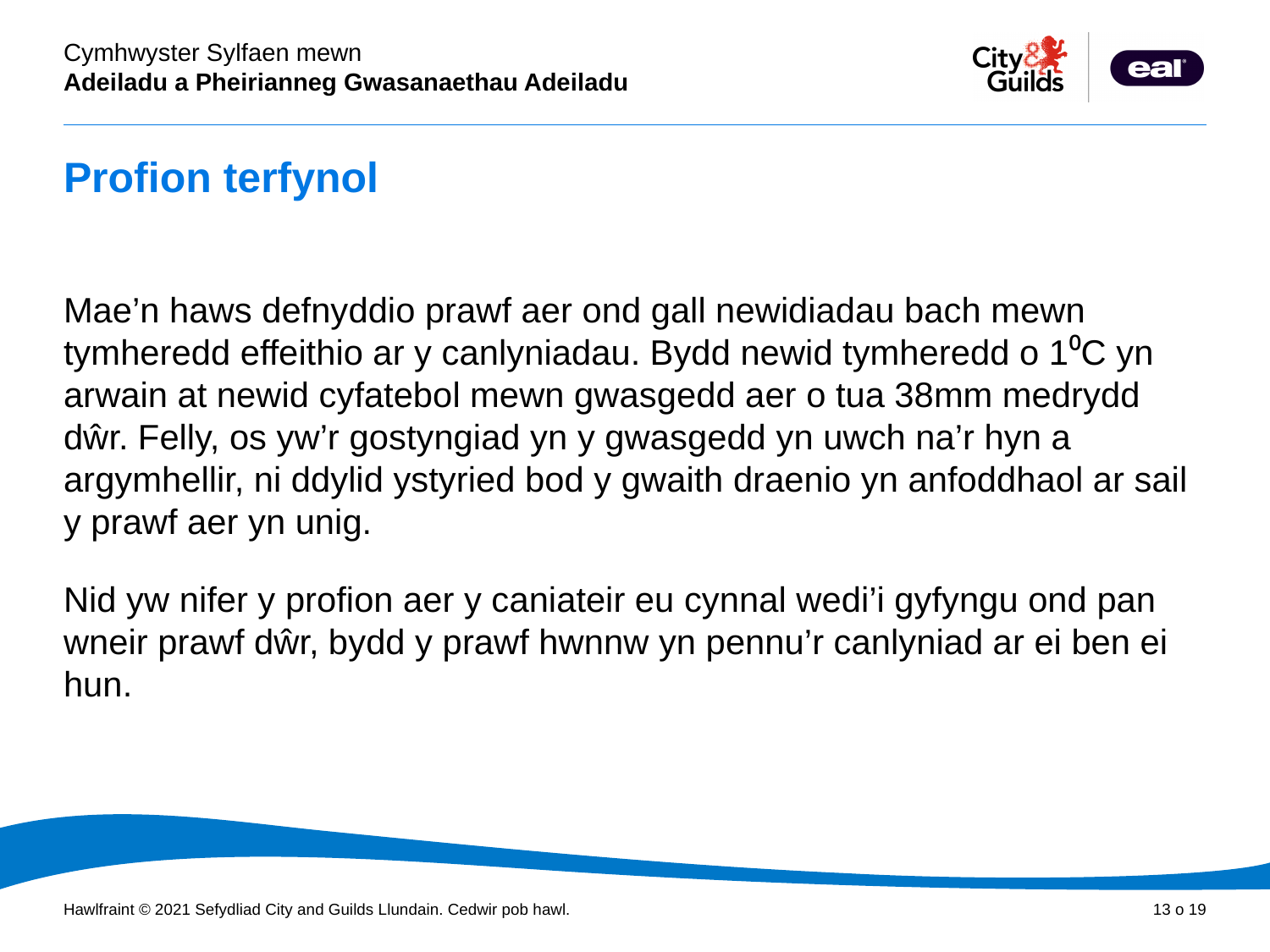

# Profion terfynol

Mae’n haws defnyddio prawf aer ond gall newidiadau bach mewn tymheredd effeithio ar y canlyniadau. Bydd newid tymheredd o 1⁰C yn arwain at newid cyfatebol mewn gwasgedd aer o tua 38mm medrydd dŵr. Felly, os yw’r gostyngiad yn y gwasgedd yn uwch na’r hyn a argymhellir, ni ddylid ystyried bod y gwaith draenio yn anfoddhaol ar sail y prawf aer yn unig.
Nid yw nifer y profion aer y caniateir eu cynnal wedi’i gyfyngu ond pan wneir prawf dŵr, bydd y prawf hwnnw yn pennu’r canlyniad ar ei ben ei hun.